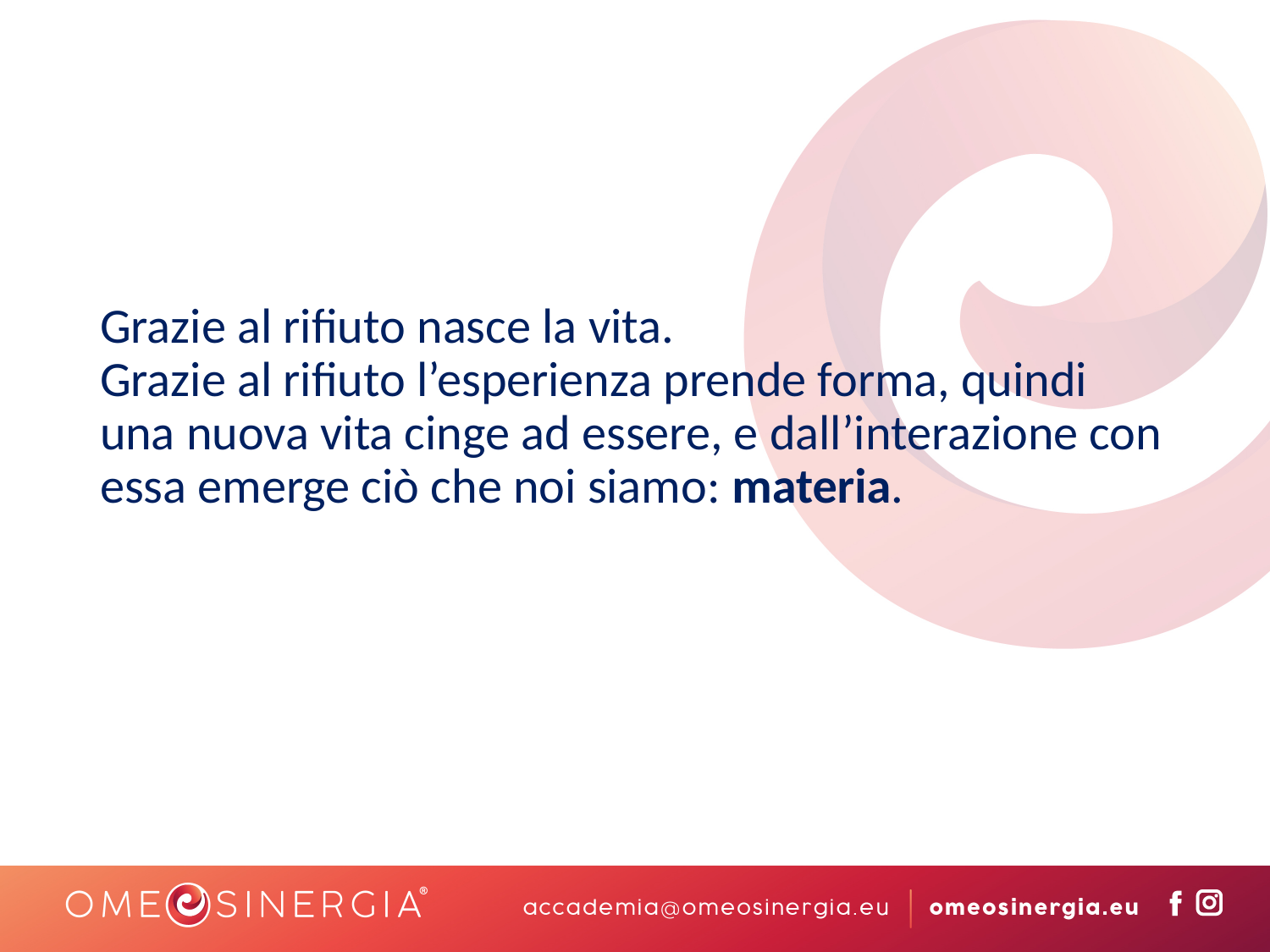

# Grazie al rifiuto nasce la vita. Grazie al rifiuto l’esperienza prende forma, quindi una nuova vita cinge ad essere, e dall’interazione con essa emerge ciò che noi siamo: materia.